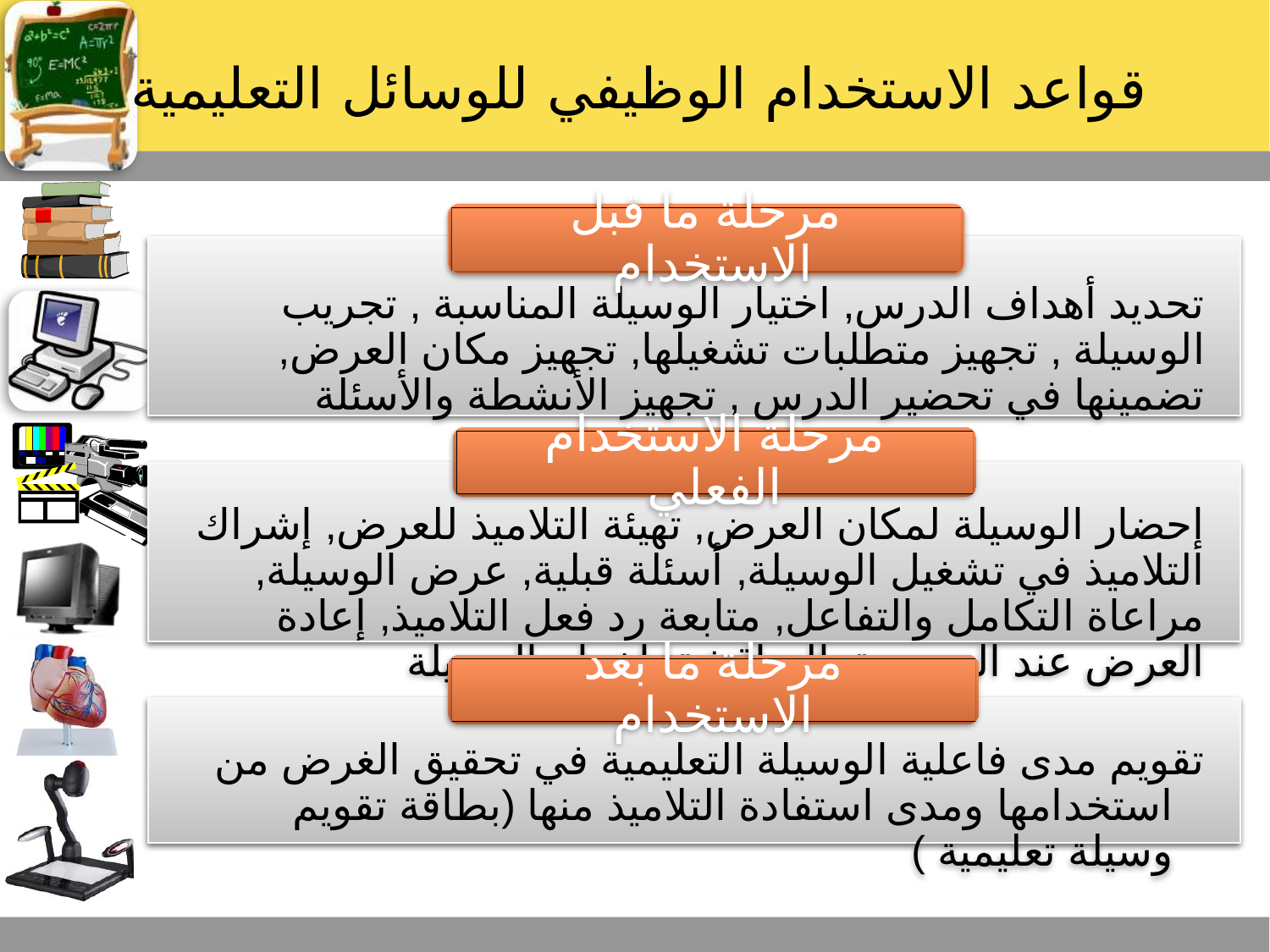

# قواعد الاستخدام الوظيفي للوسائل التعليمية

مرحلة ما قبل الاستخدام

تحديد أهداف الدرس, اختيار الوسيلة المناسبة , تجريب الوسيلة , تجهيز متطلبات تشغيلها, تجهيز مكان العرض, تضمينها في تحضير الدرس , تجهيز الأنشطة والأسئلة

مرحلة الاستخدام الفعلي

إحضار الوسيلة لمكان العرض, تهيئة التلاميذ للعرض, إشراك التلاميذ في تشغيل الوسيلة, أسئلة قبلية, عرض الوسيلة, مراعاة التكامل والتفاعل, متابعة رد فعل التلاميذ, إعادة العرض عند الضرورة, المناقشة, إخراج الوسيلة

مرحلة ما بعد الاستخدام

تقويم مدى فاعلية الوسيلة التعليمية في تحقيق الغرض من استخدامها ومدى استفادة التلاميذ منها (بطاقة تقويم وسيلة تعليمية )